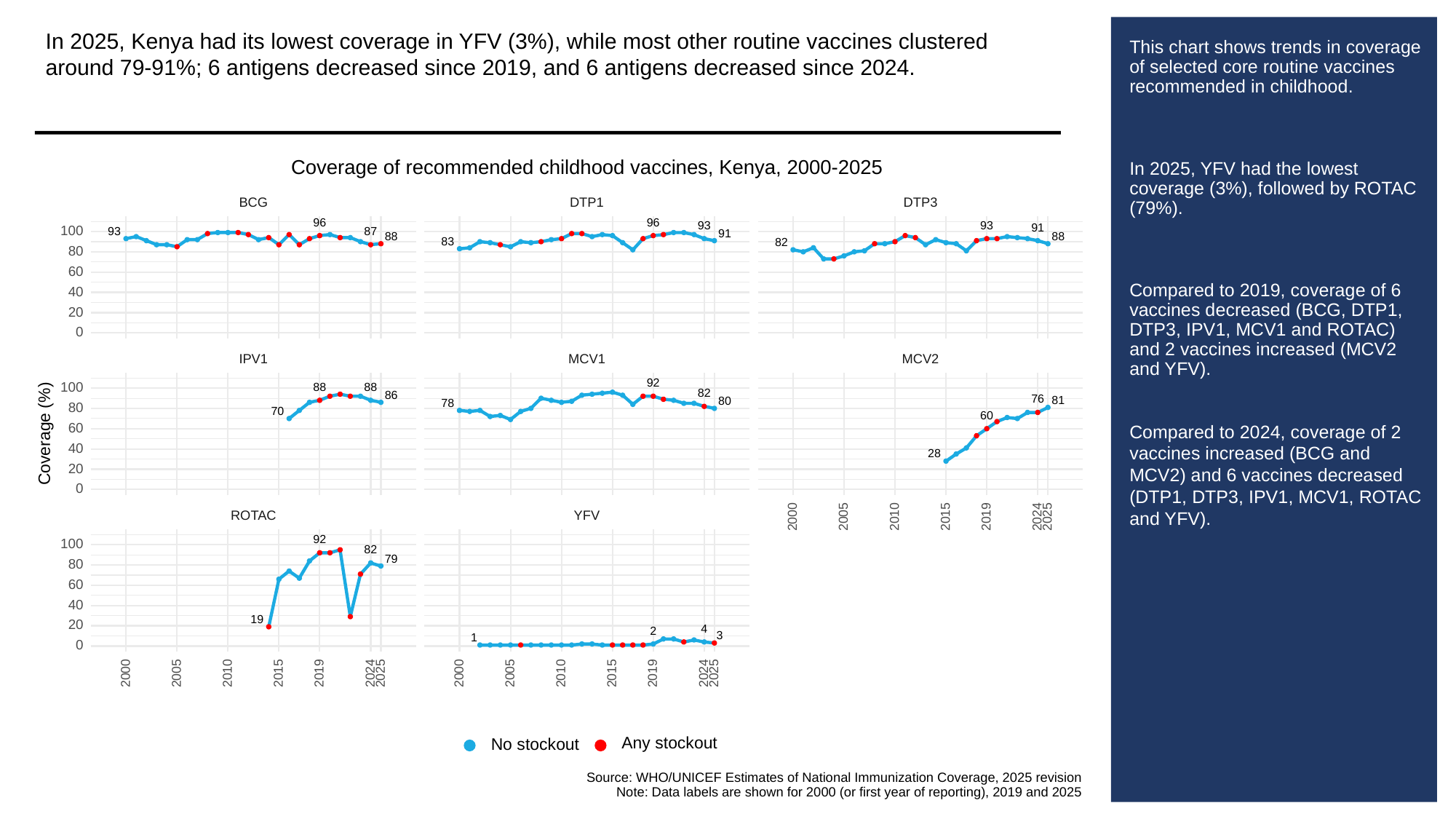

In 2025, Kenya had its lowest coverage in YFV (3%), while most other routine vaccines clustered around 79-91%; 6 antigens decreased since 2019, and 6 antigens decreased since 2024.
# This chart shows trends in coverage of selected core routine vaccines recommended in childhood.

In 2025, YFV had the lowest coverage (3%), followed by ROTAC (79%).

Compared to 2019, coverage of 6 vaccines decreased (BCG, DTP1, DTP3, IPV1, MCV1 and ROTAC) and 2 vaccines increased (MCV2 and YFV).

Compared to 2024, coverage of 2 vaccines increased (BCG and MCV2) and 6 vaccines decreased (DTP1, DTP3, IPV1, MCV1, ROTAC and YFV).

Coverage of recommended childhood vaccines, Kenya, 2000-2025
BCG
DTP3
DTP1

96
96

93
93
91
100
93
87
91

88
88

83

82

80

60

40

20

0

MCV1
MCV2
IPV1

92
100
88
88

82

86

76

81

80

78

80

70

60

60
Coverage (%)

40

28

20

0

ROTAC
YFV
2000
2005
2010
2015
2019
2024
2025

92
100

82

79

80

60

40

19
20

4

2
3
1

0

2000
2005
2010
2015
2019
2024
2025
2000
2005
2010
2015
2019
2024
2025
Any stockout
No stockout

Source: WHO/UNICEF Estimates of National Immunization Coverage, 2025 revision
Note: Data labels are shown for 2000 (or first year of reporting), 2019 and 2025